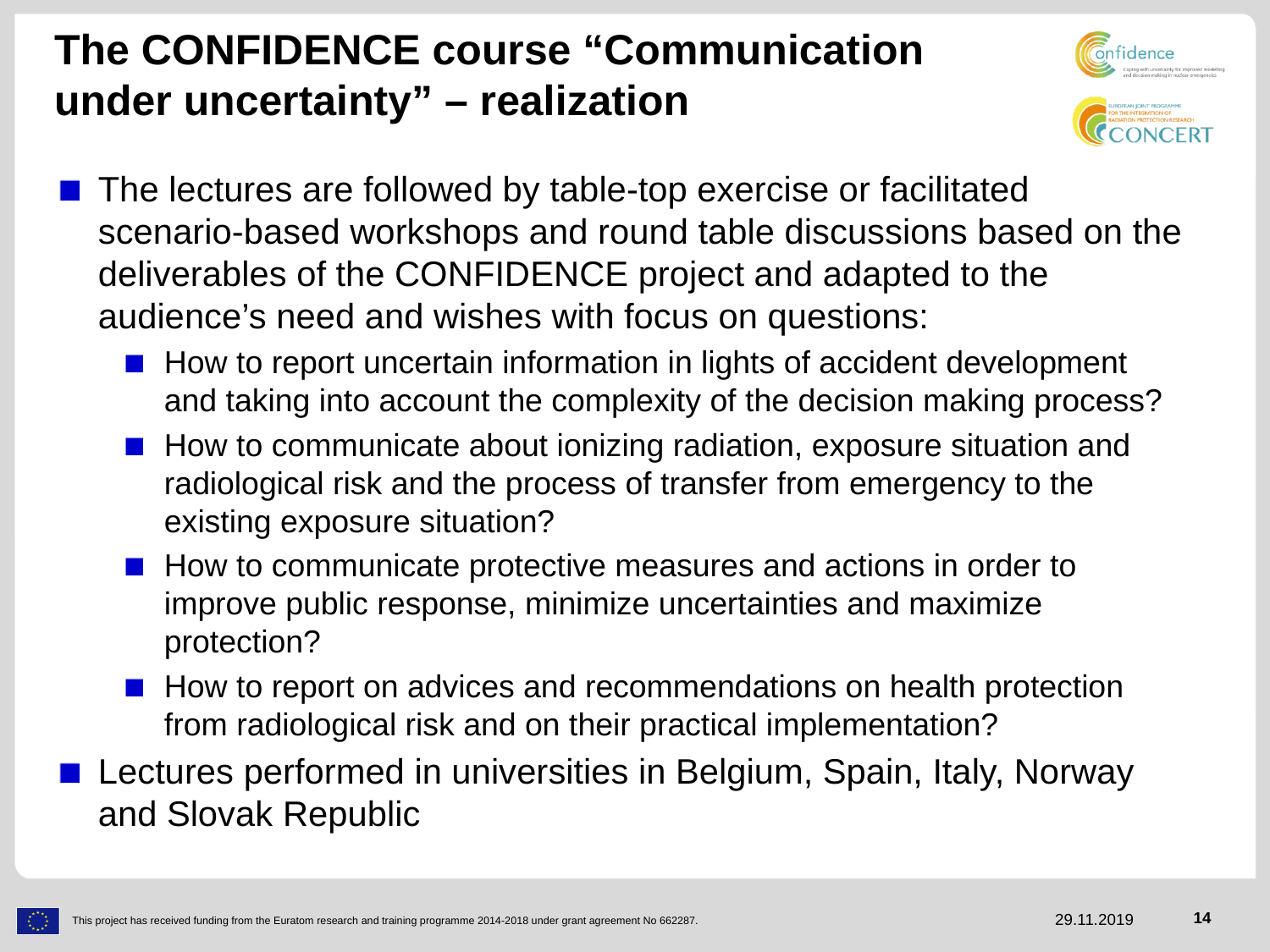

# The CONFIDENCE course “Communication under uncertainty” – realization
The lectures are followed by table-top exercise or facilitated scenario-based workshops and round table discussions based on the deliverables of the CONFIDENCE project and adapted to the audience’s need and wishes with focus on questions:
How to report uncertain information in lights of accident development and taking into account the complexity of the decision making process?
How to communicate about ionizing radiation, exposure situation and radiological risk and the process of transfer from emergency to the existing exposure situation?
How to communicate protective measures and actions in order to improve public response, minimize uncertainties and maximize protection?
How to report on advices and recommendations on health protection from radiological risk and on their practical implementation?
Lectures performed in universities in Belgium, Spain, Italy, Norway and Slovak Republic